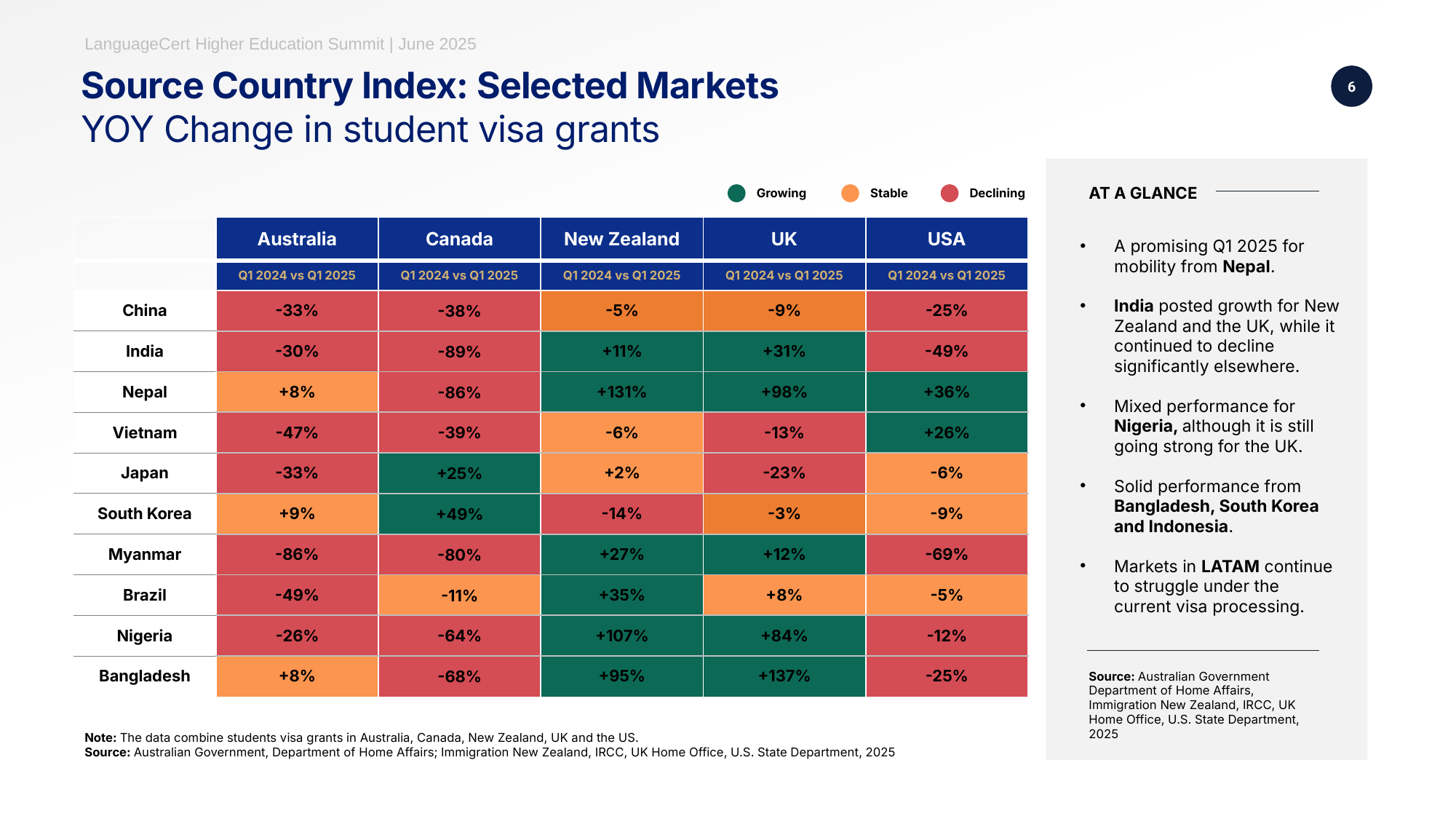

LanguageCert Higher Education Summit | June 2025
Source Country Index: Selected Markets
YOY Change in student visa grants

6

AT A GLANCE
Growing
Stable
Declining

|  | Australia | Canada | New Zealand | UK | USA |
| --- | --- | --- | --- | --- | --- |
|  | Q1 2024 vs Q1 2025 | Q1 2024 vs Q1 2025 | Q1 2024 vs Q1 2025 | Q1 2024 vs Q1 2025 | Q1 2024 vs Q1 2025 |
| China | -33% | -38% | -5% | -9% | -25% |
| India | -30% | -89% | +11% | +31% | -49% |
| Nepal | +8% | -86% | +131% | +98% | +36% |
| Vietnam | -47% | -39% | -6% | -13% | +26% |
| Japan | -33% | +25% | +2% | -23% | -6% |
| South Korea | +9% | +49% | -14% | -3% | -9% |
| Myanmar | -86% | -80% | +27% | +12% | -69% |
| Brazil | -49% | -11% | +35% | +8% | -5% |
| Nigeria | -26% | -64% | +107% | +84% | -12% |
| Bangladesh | +8% | -68% | +95% | +137% | -25% |
A promising Q1 2025 for mobility from Nepal.

India posted growth for New Zealand and the UK, while it continued to decline significantly elsewhere.

Mixed performance for Nigeria, although it is still going strong for the UK.

Solid performance from Bangladesh, South Korea and Indonesia.

Markets in LATAM continue to struggle under the current visa processing.
Source: Australian Government Department of Home Affairs, Immigration New Zealand, IRCC, UK Home Office, U.S. State Department, 2025
Note: The data combine students visa grants in Australia, Canada, New Zealand, UK and the US.
Source: Australian Government, Department of Home Affairs; Immigration New Zealand, IRCC, UK Home Office, U.S. State Department, 2025